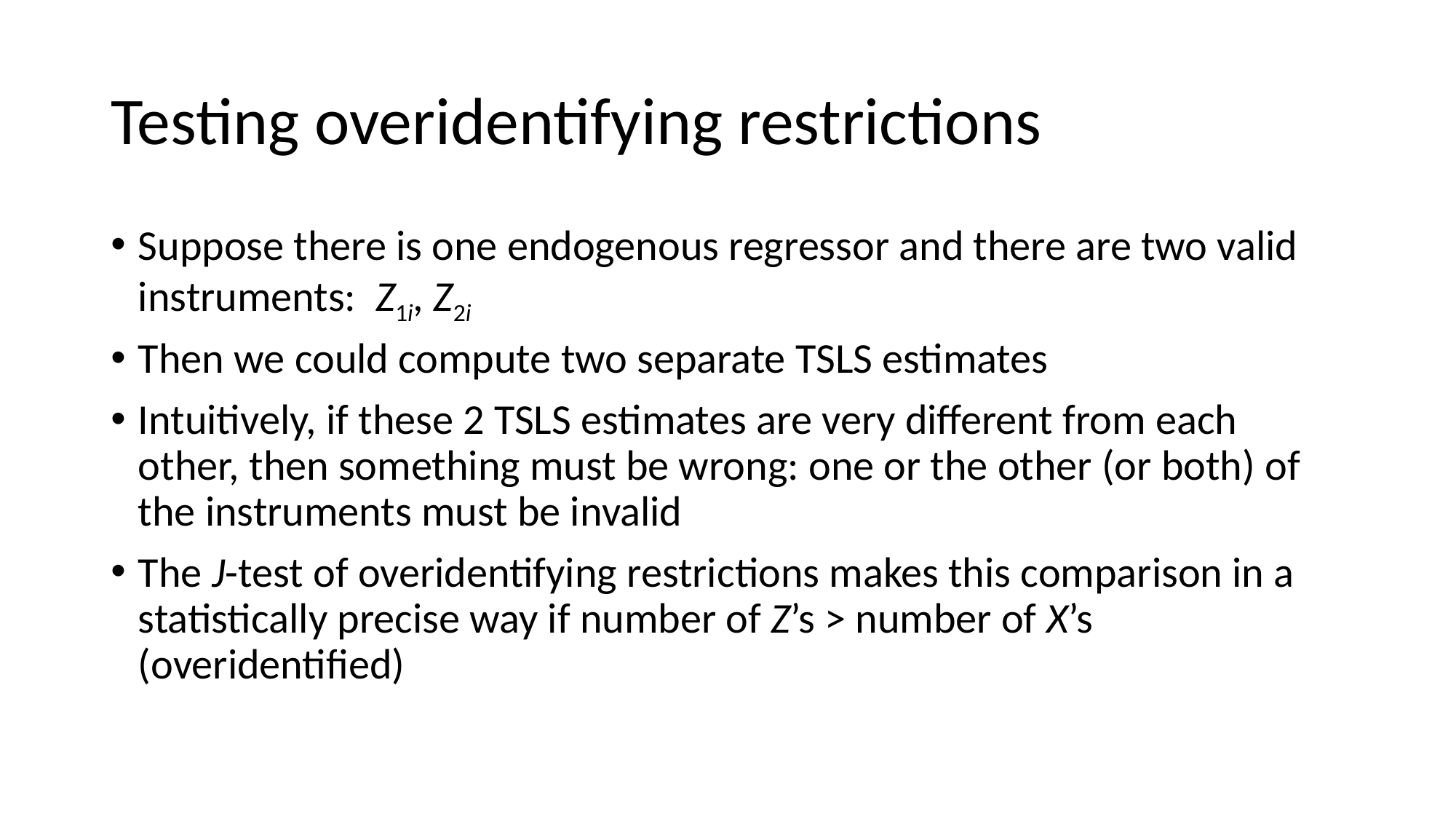

# Testing overidentifying restrictions
Suppose there is one endogenous regressor and there are two valid instruments:  Z1i, Z2i
Then we could compute two separate TSLS estimates
Intuitively, if these 2 TSLS estimates are very different from each other, then something must be wrong: one or the other (or both) of the instruments must be invalid
The J-test of overidentifying restrictions makes this comparison in a statistically precise way if number of Z’s > number of X’s (overidentified)